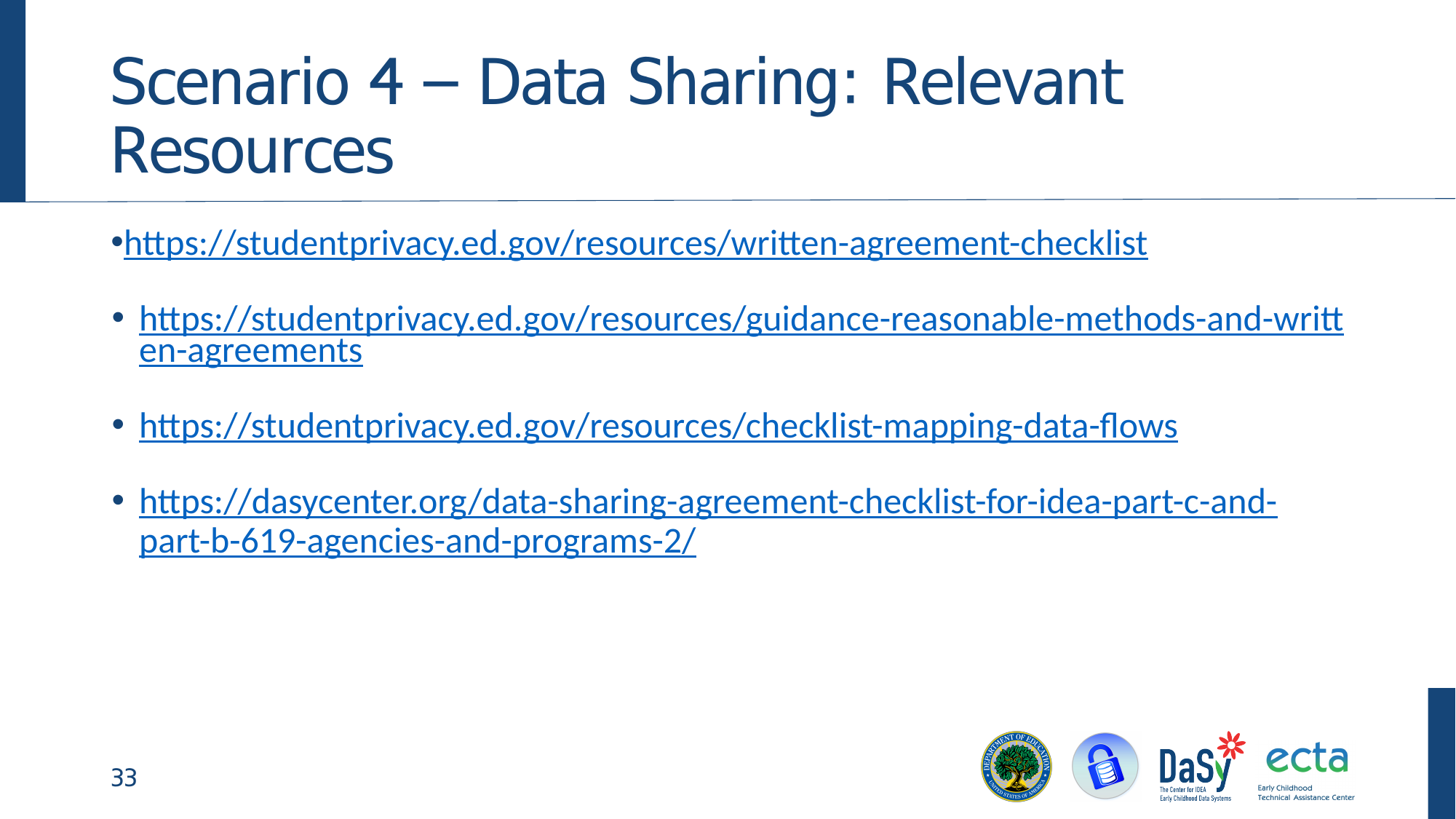

# Scenario 4 – Data Sharing: Relevant Resources
https://studentprivacy.ed.gov/resources/written-agreement-checklist
https://studentprivacy.ed.gov/resources/guidance-reasonable-methods-and-written-agreements
https://studentprivacy.ed.gov/resources/checklist-mapping-data-flows
https://dasycenter.org/data-sharing-agreement-checklist-for-idea-part-c-and-part-b-619-agencies-and-programs-2/